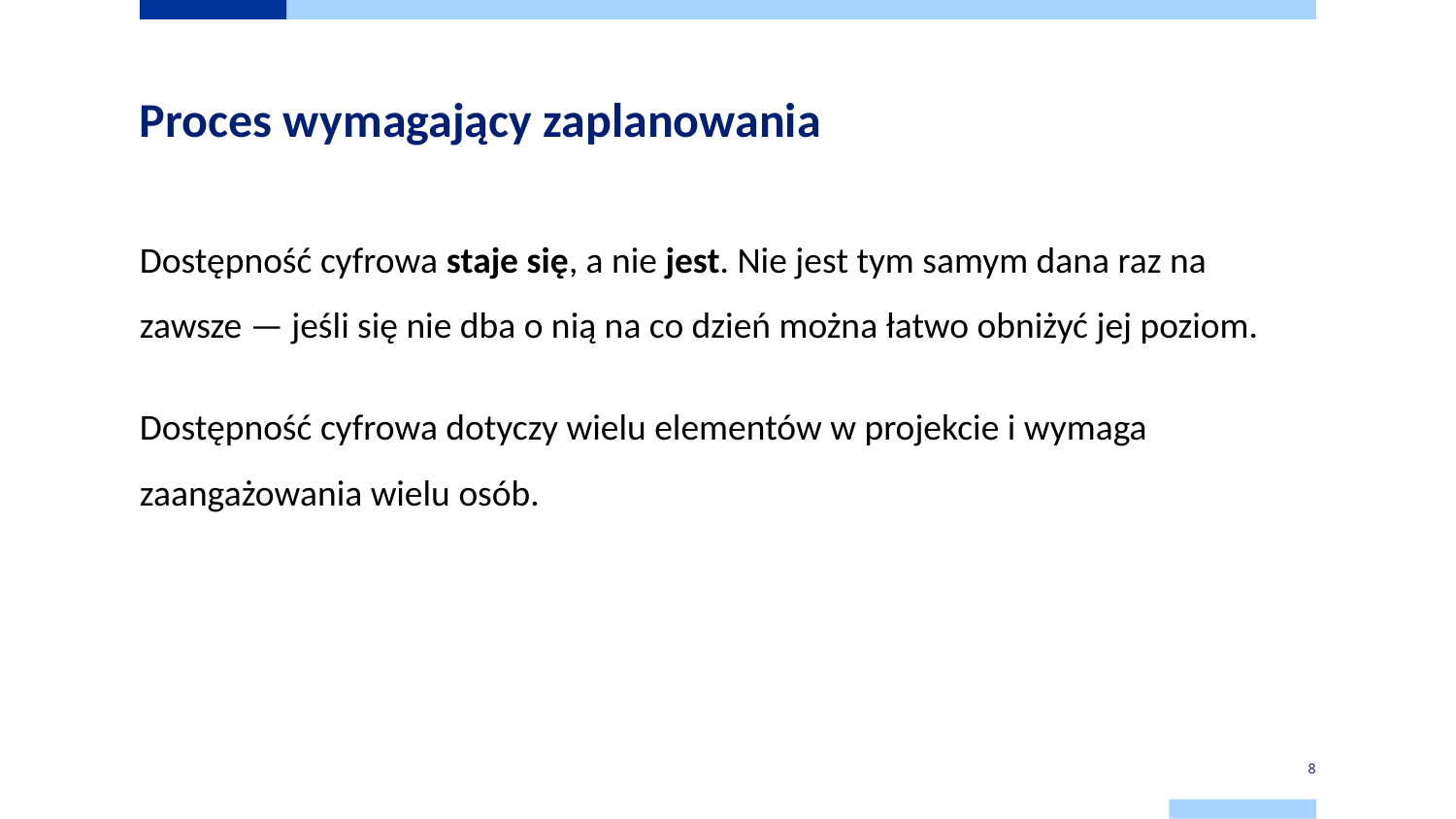

# Proces wymagający zaplanowania
Dostępność cyfrowa staje się, a nie jest. Nie jest tym samym dana raz na zawsze — jeśli się nie dba o nią na co dzień można łatwo obniżyć jej poziom.
Dostępność cyfrowa dotyczy wielu elementów w projekcie i wymaga zaangażowania wielu osób.
8